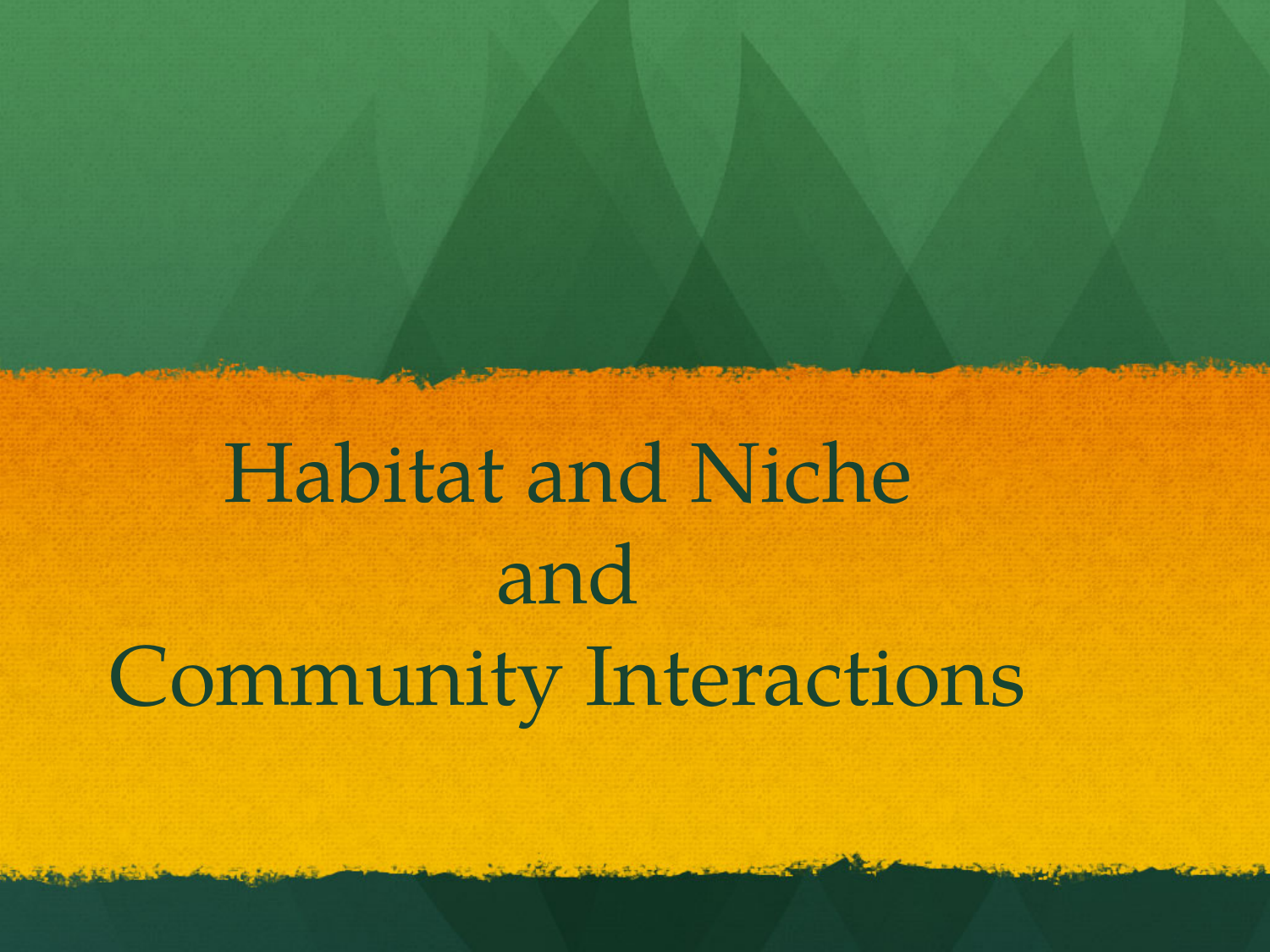

# Habitat and Niche and Community Interactions